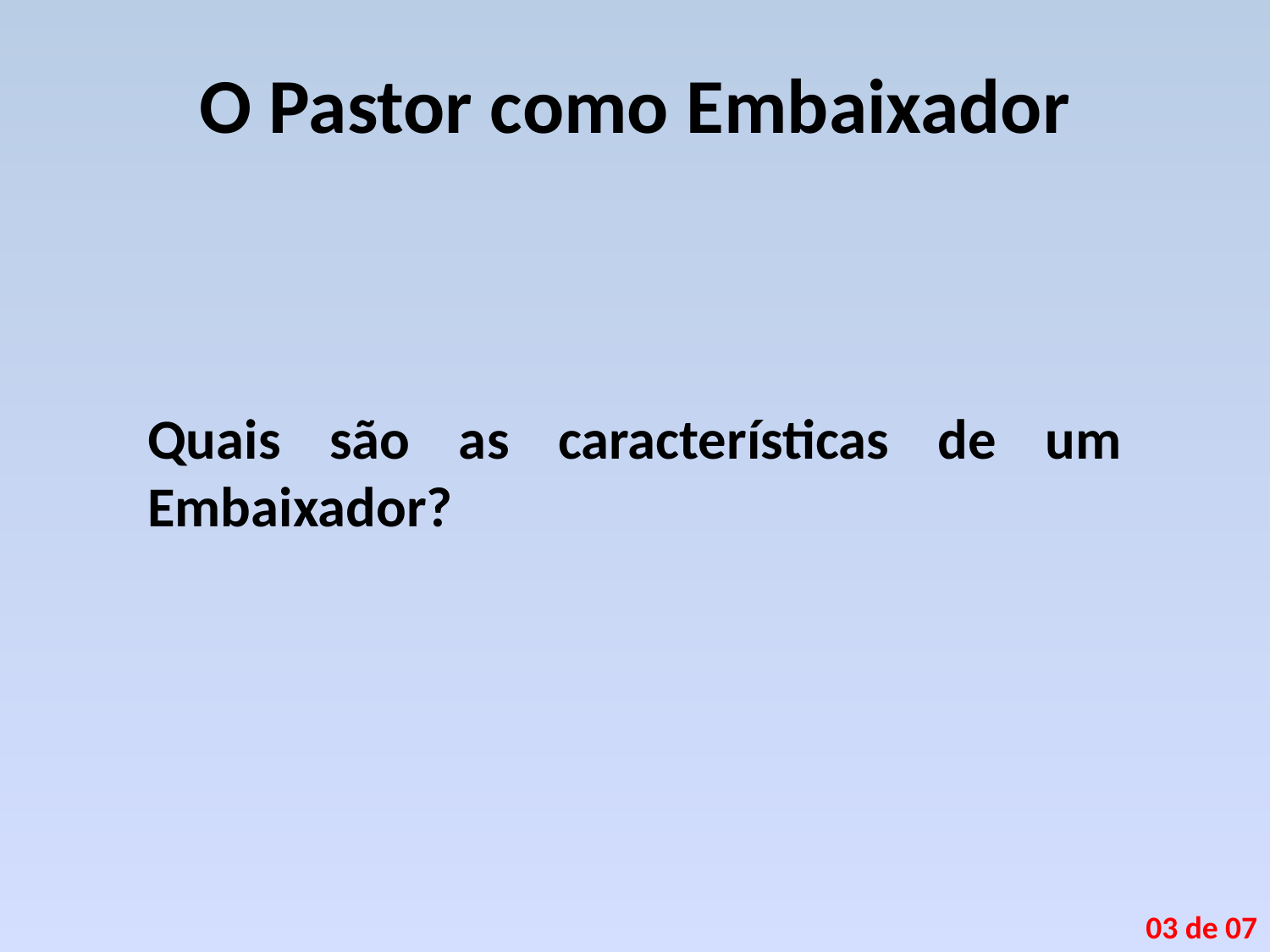

# O Pastor como Embaixador
Quais são as características de um Embaixador?
03 de 07